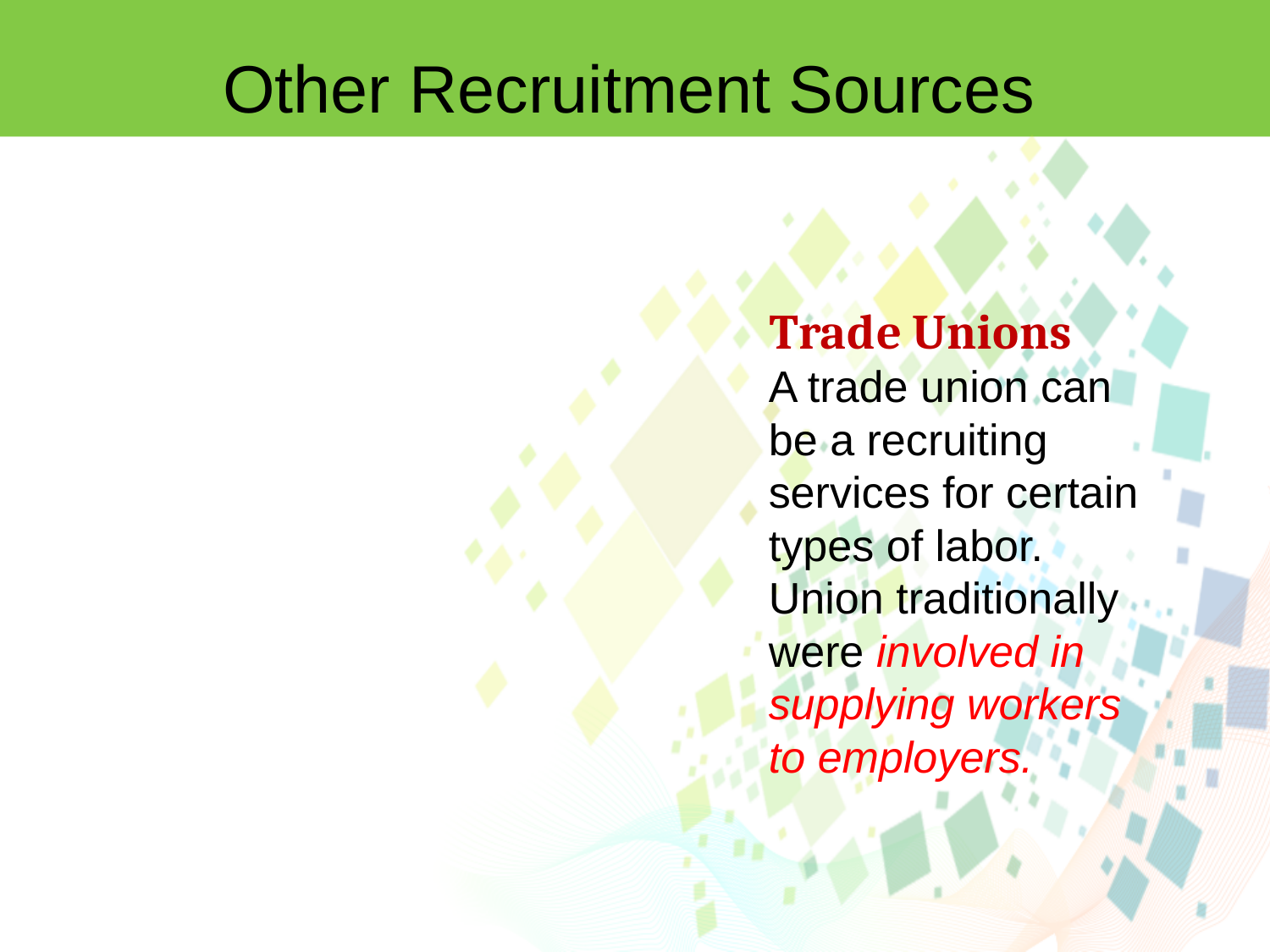

Other Recruitment Sources
Trade Unions
A trade union can be a recruiting services for certain types of labor. Union traditionally were involved in supplying workers to employers.